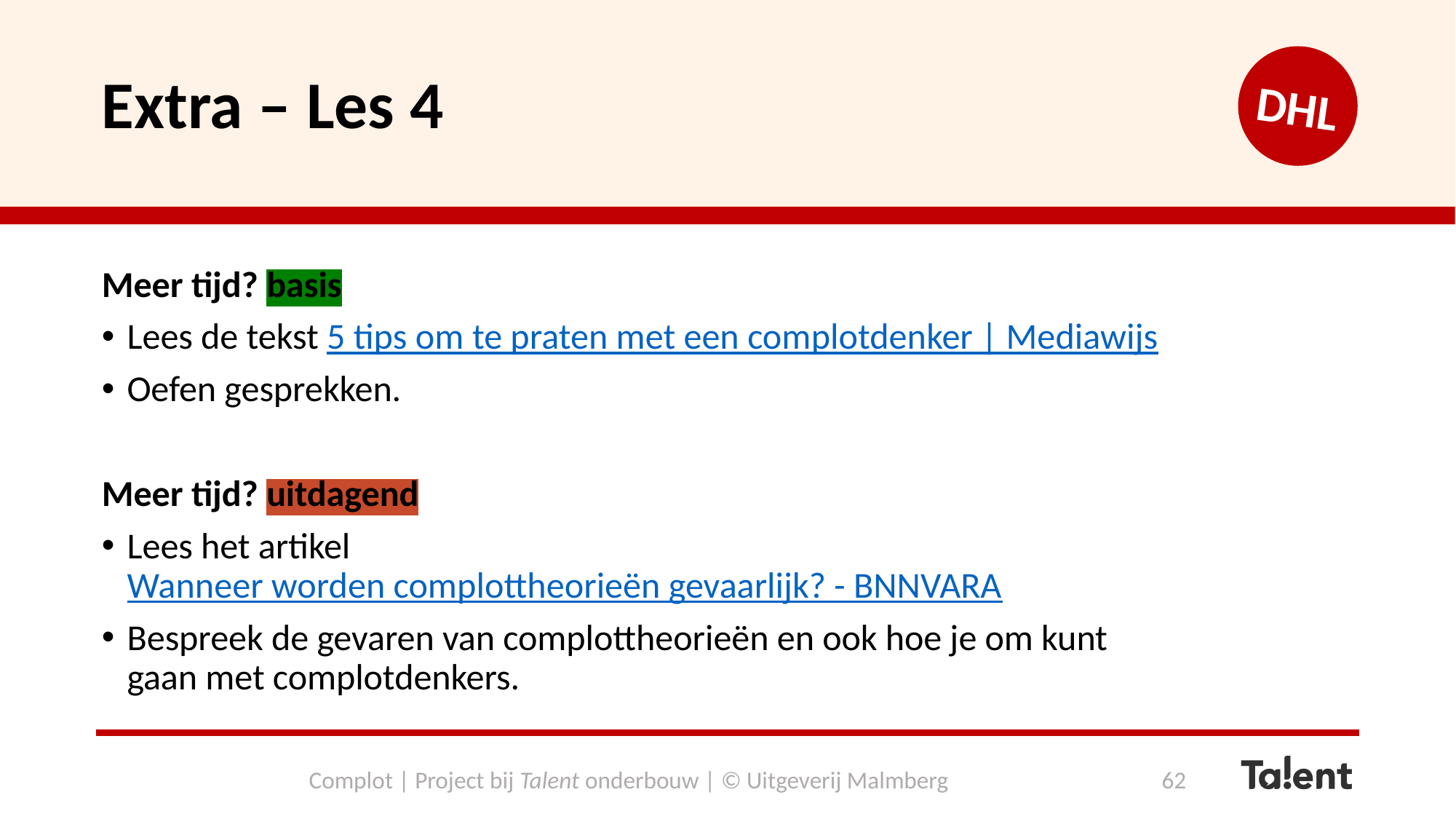

# Extra – Les 4
DHL
Meer tijd? basis
Lees de tekst 5 tips om te praten met een complotdenker | Mediawijs
Oefen gesprekken.

Meer tijd? uitdagend
Lees het artikel Wanneer worden complottheorieën gevaarlijk? - BNNVARA
Bespreek de gevaren van complottheorieën en ook hoe je om kunt gaan met complotdenkers.

Complot | Project bij Talent onderbouw | © Uitgeverij Malmberg
62